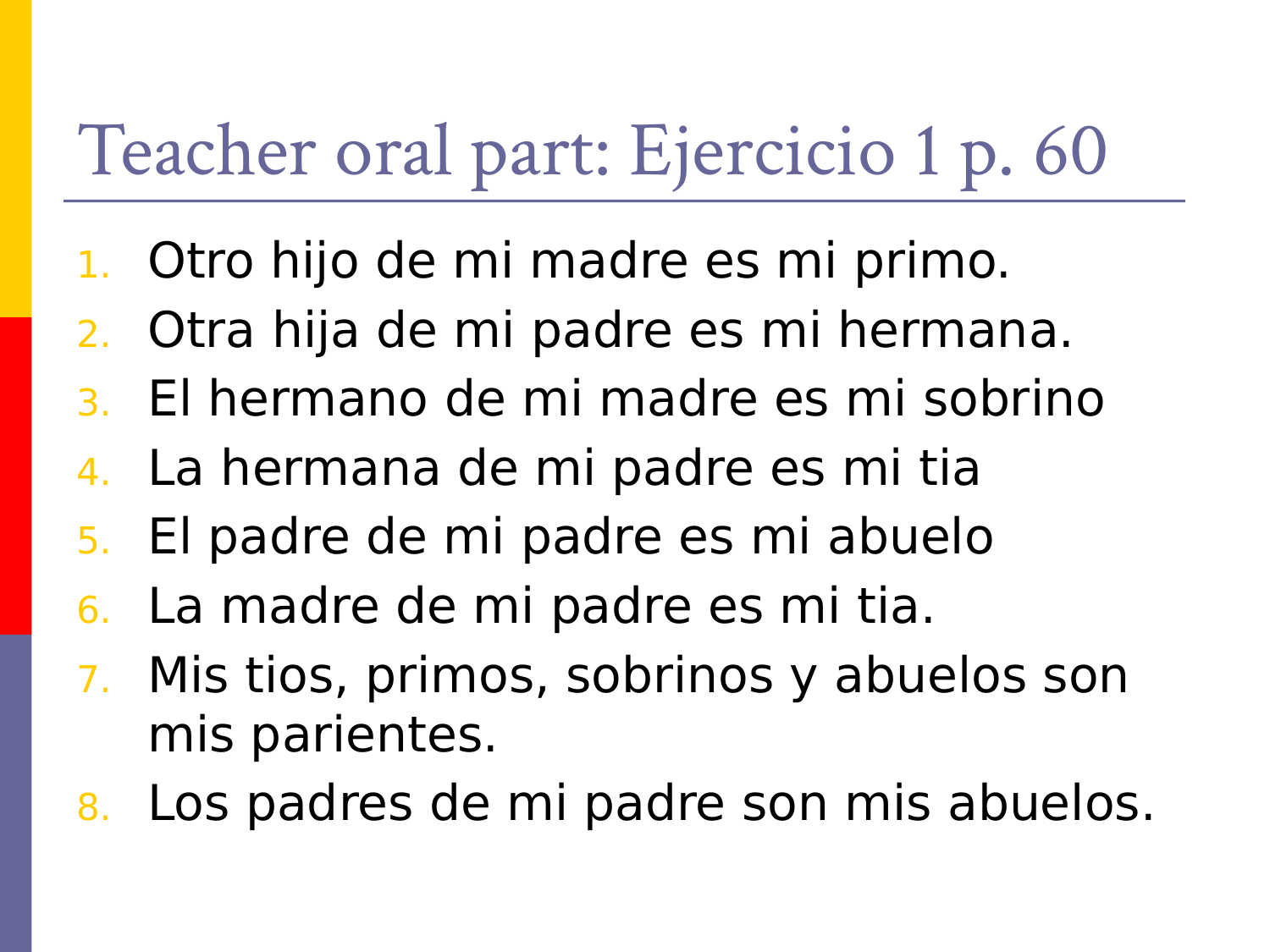

# Teacher oral part: Ejercicio 1 p. 60
Otro hijo de mi madre es mi primo.
Otra hija de mi padre es mi hermana.
El hermano de mi madre es mi sobrino
La hermana de mi padre es mi tia
El padre de mi padre es mi abuelo
La madre de mi padre es mi tia.
Mis tios, primos, sobrinos y abuelos son mis parientes.
Los padres de mi padre son mis abuelos.